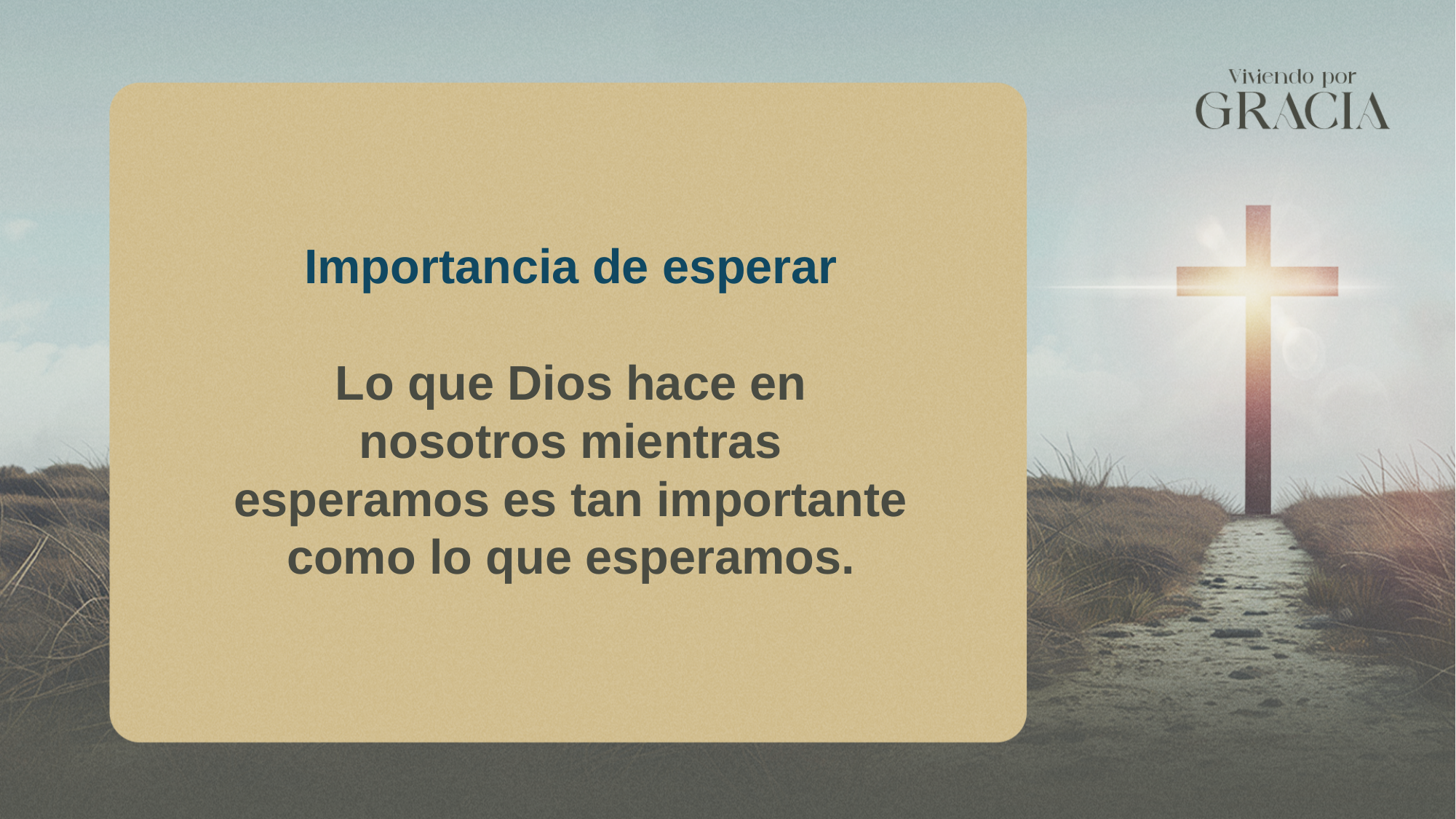

Importancia de esperar

Lo que Dios hace en nosotros mientras esperamos es tan importante como lo que esperamos.